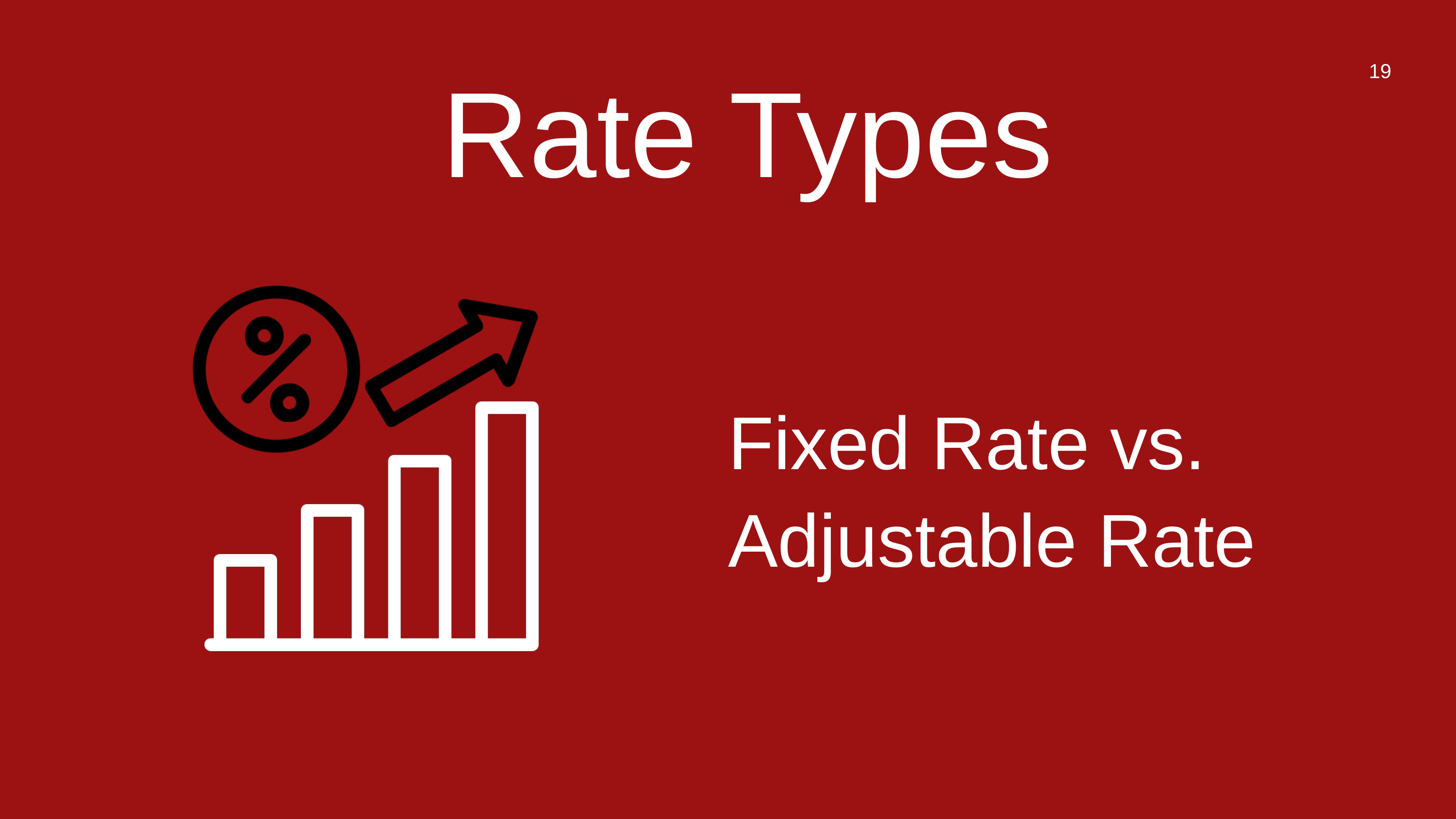

19
Rate Types

Fixed Rate vs. Adjustable Rate